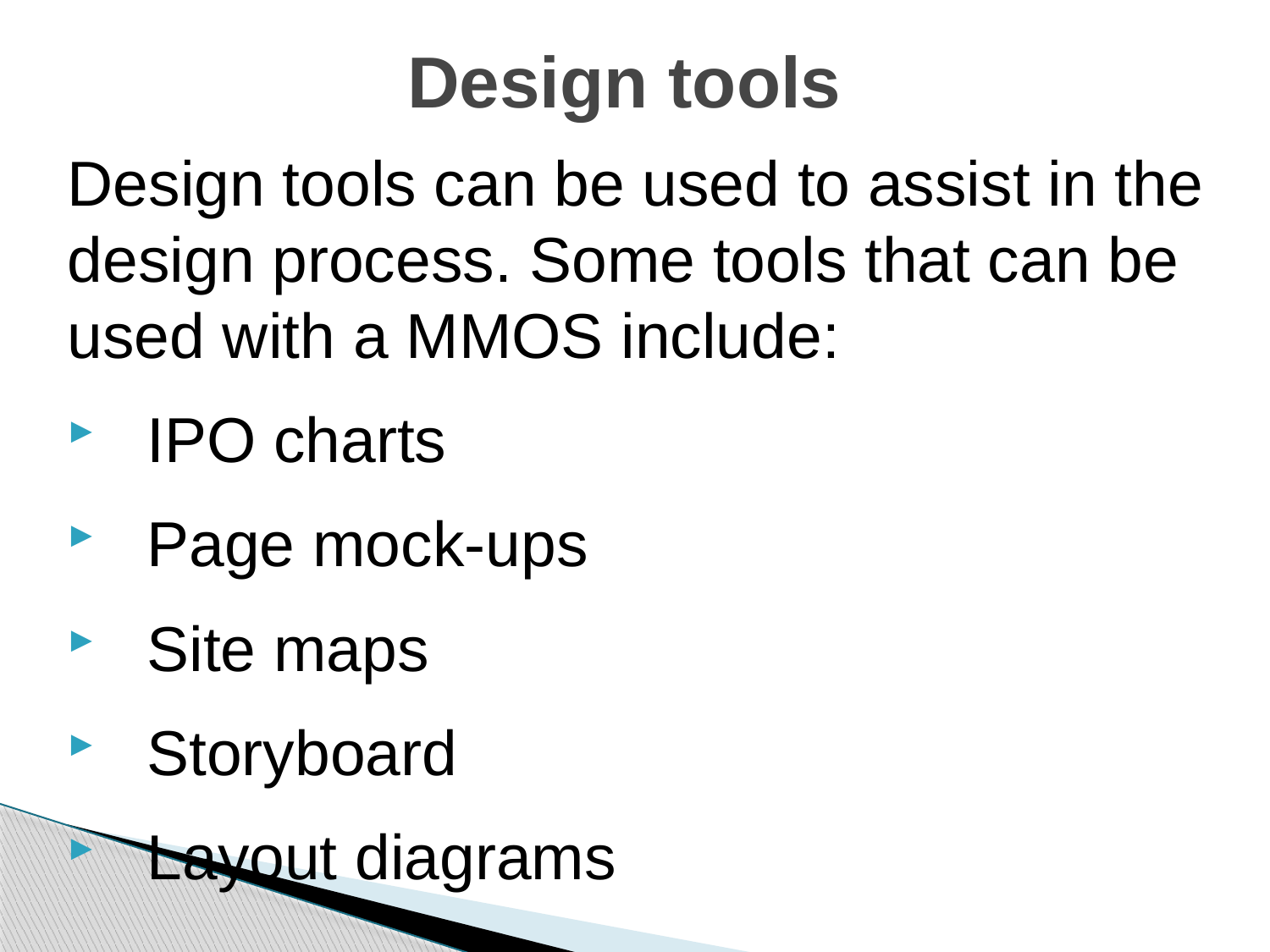

# Design tools
Design tools can be used to assist in the design process. Some tools that can be used with a MMOS include:
IPO charts
Page mock-ups
Site maps
Storyboard
Layout diagrams